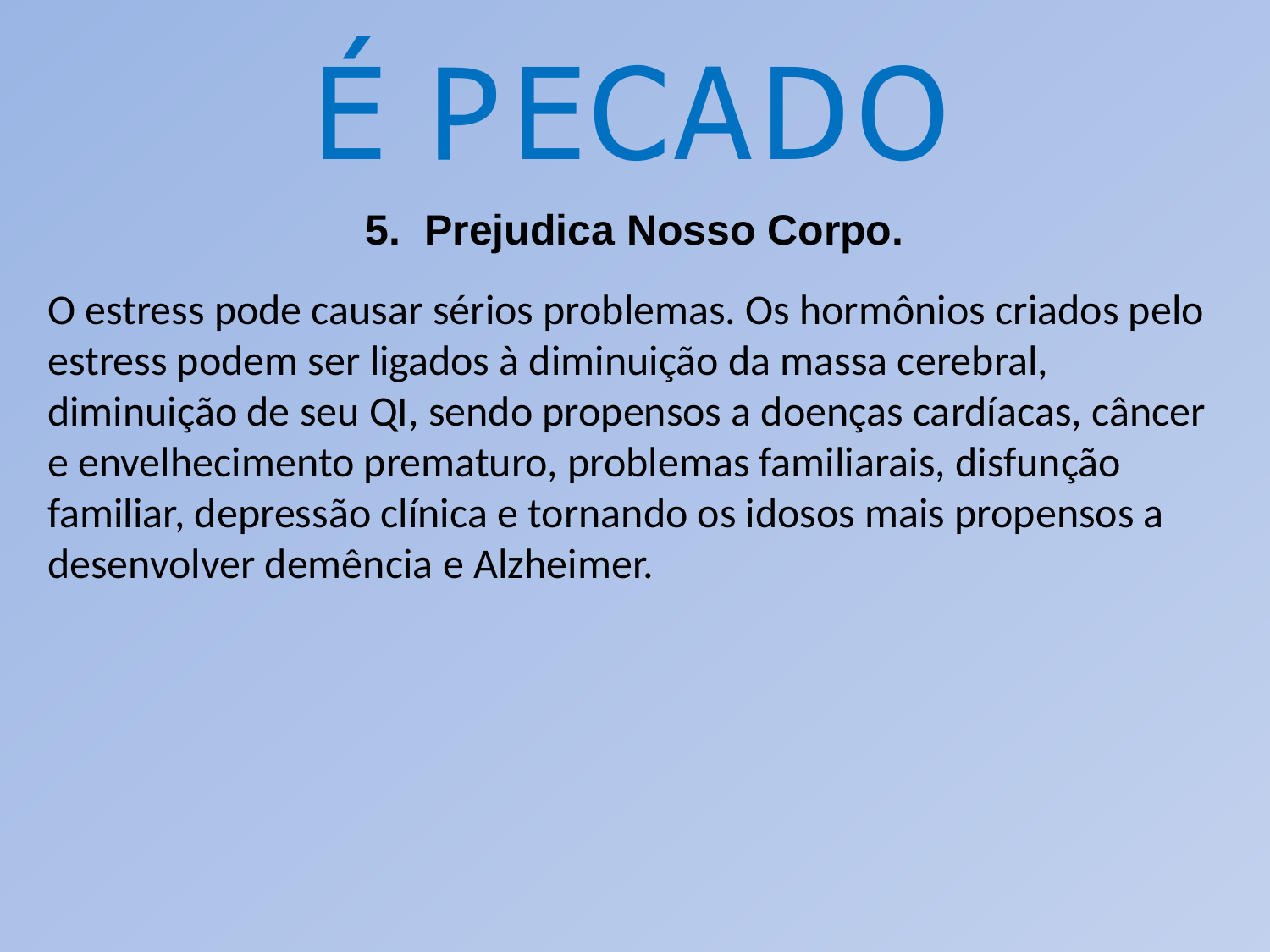

É PECADO

5.  Prejudica Nosso Corpo.

O estress pode causar sérios problemas. Os hormônios criados pelo estress podem ser ligados à diminuição da massa cerebral, diminuição de seu QI, sendo propensos a doenças cardíacas, câncer e envelhecimento prematuro, problemas familiarais, disfunção familiar, depressão clínica e tornando os idosos mais propensos a desenvolver demência e Alzheimer.